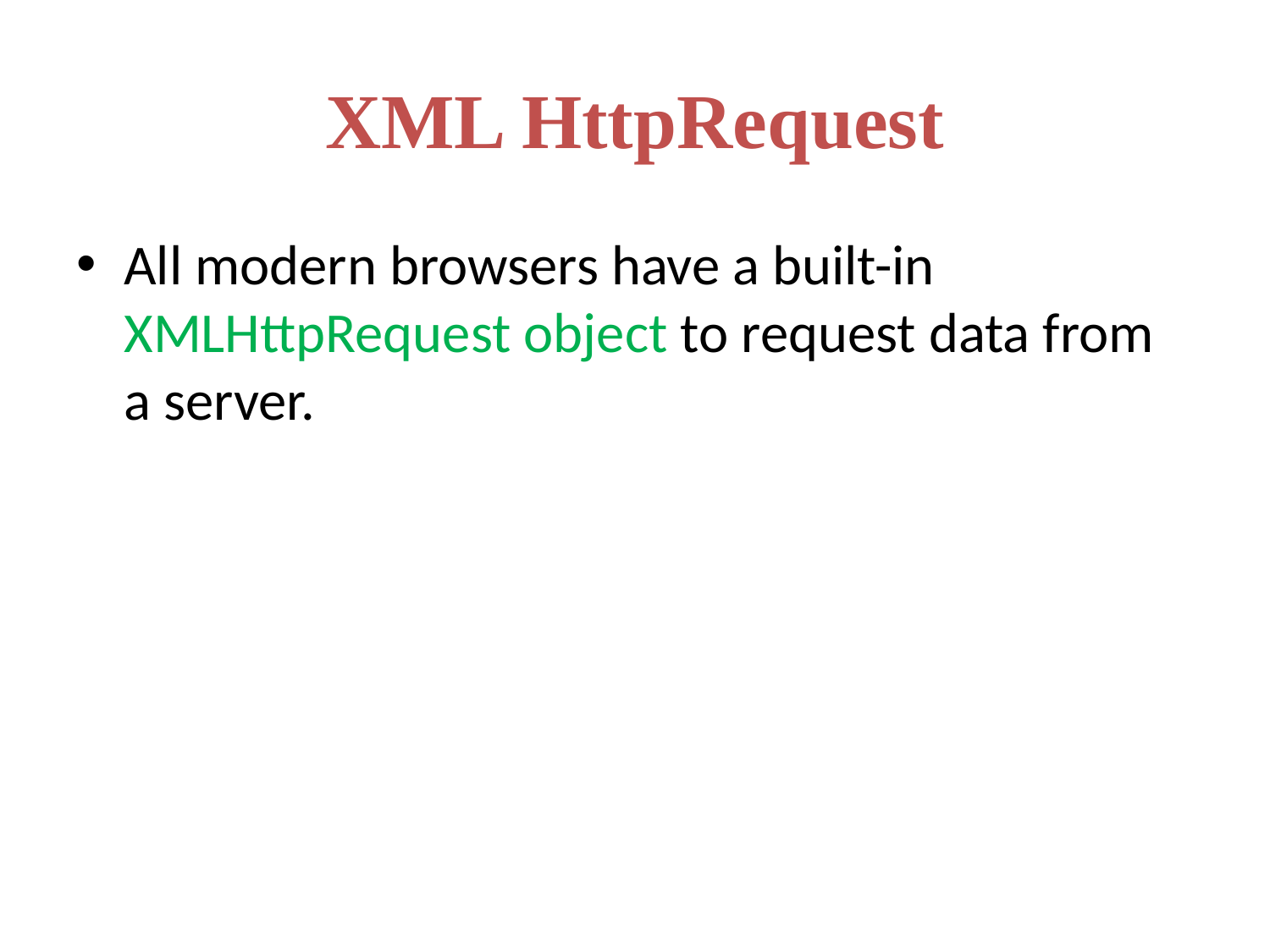

# XML HttpRequest
All modern browsers have a built-in XMLHttpRequest object to request data from a server.